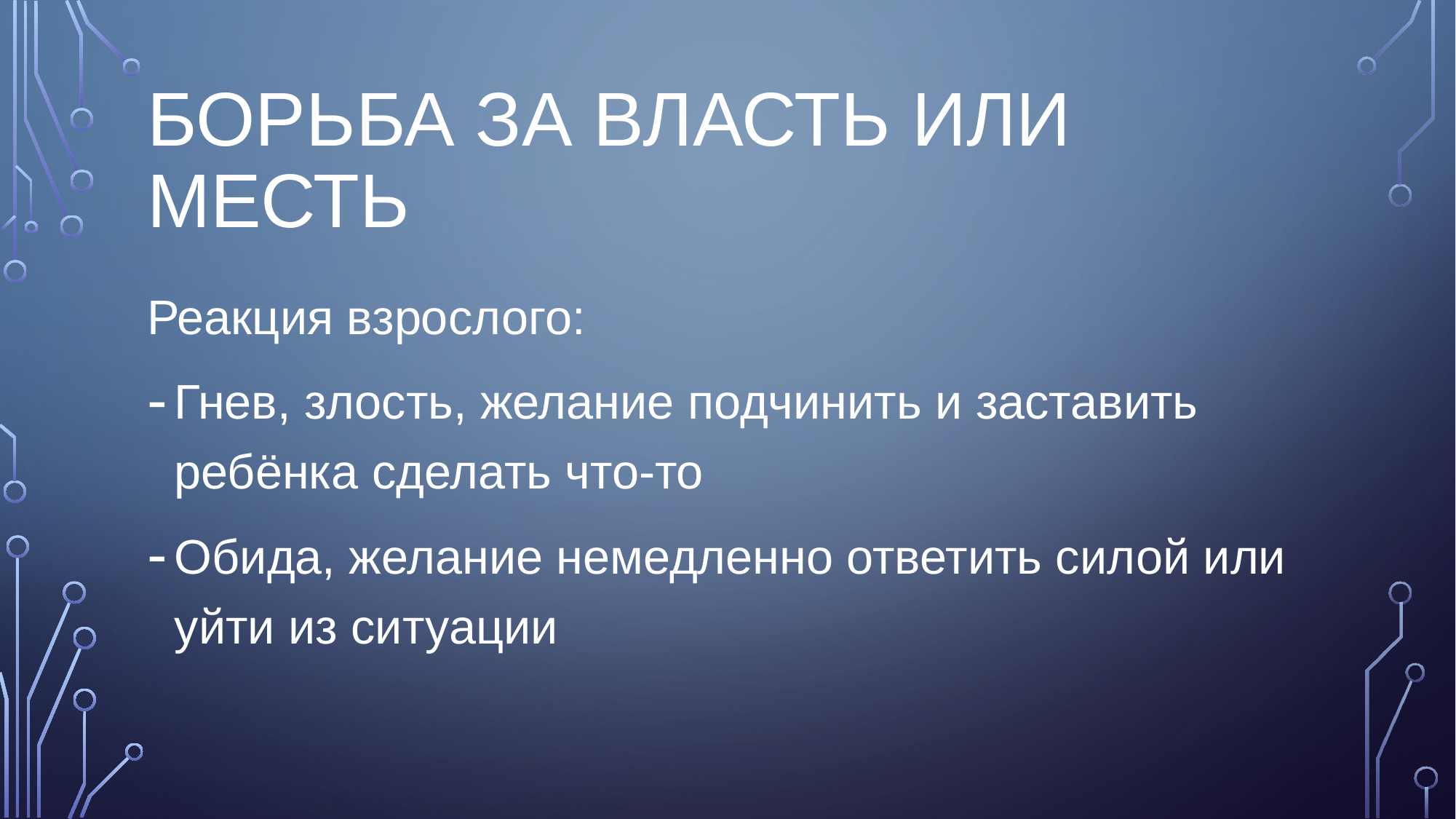

# Борьба за власть или месть
Реакция взрослого:
Гнев, злость, желание подчинить и заставить ребёнка сделать что-то
Обида, желание немедленно ответить силой или уйти из ситуации